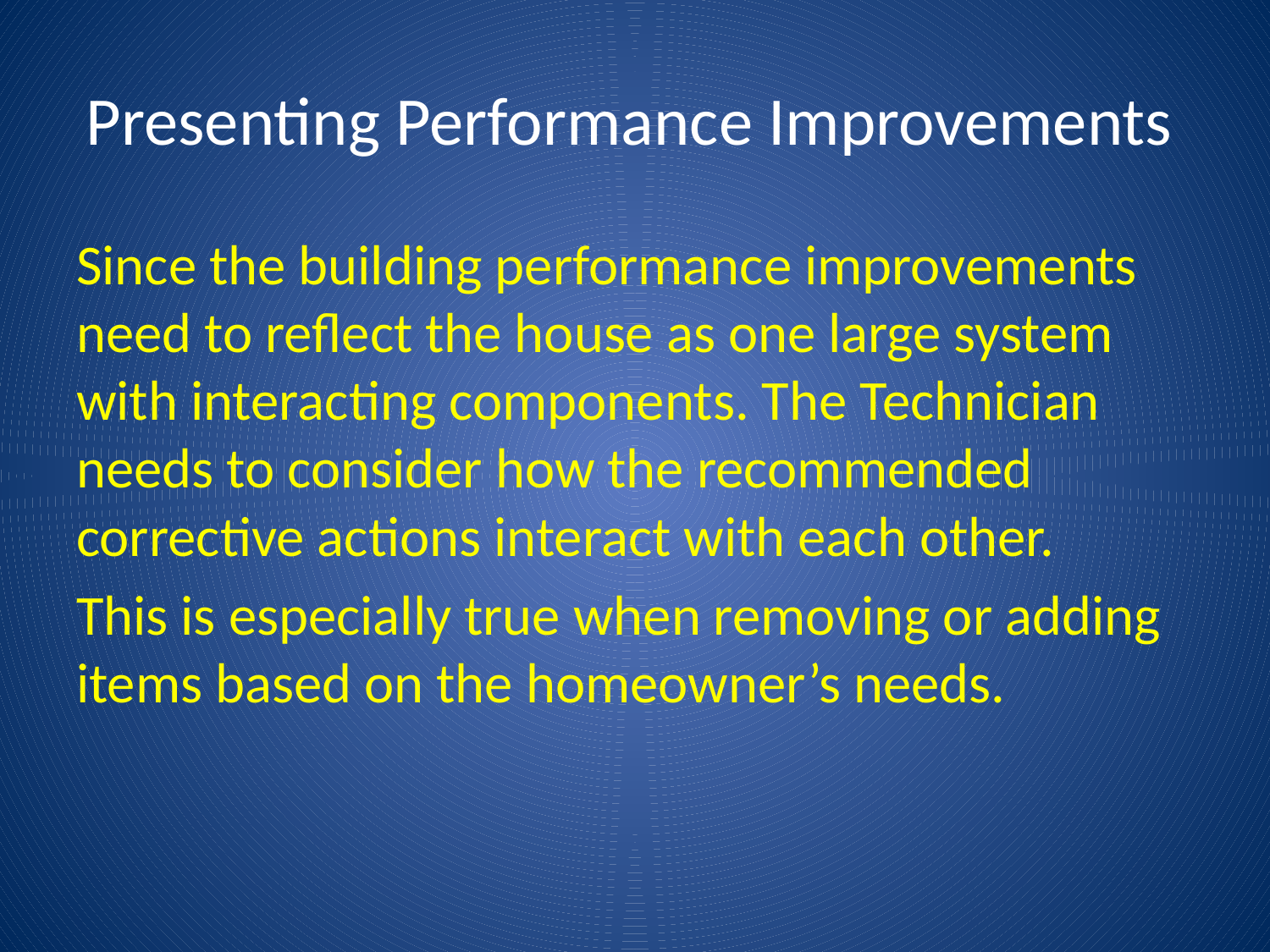

# Presenting Performance Improvements
Since the building performance improvements need to reflect the house as one large system with interacting components. The Technician needs to consider how the recommended corrective actions interact with each other.
This is especially true when removing or adding items based on the homeowner’s needs.